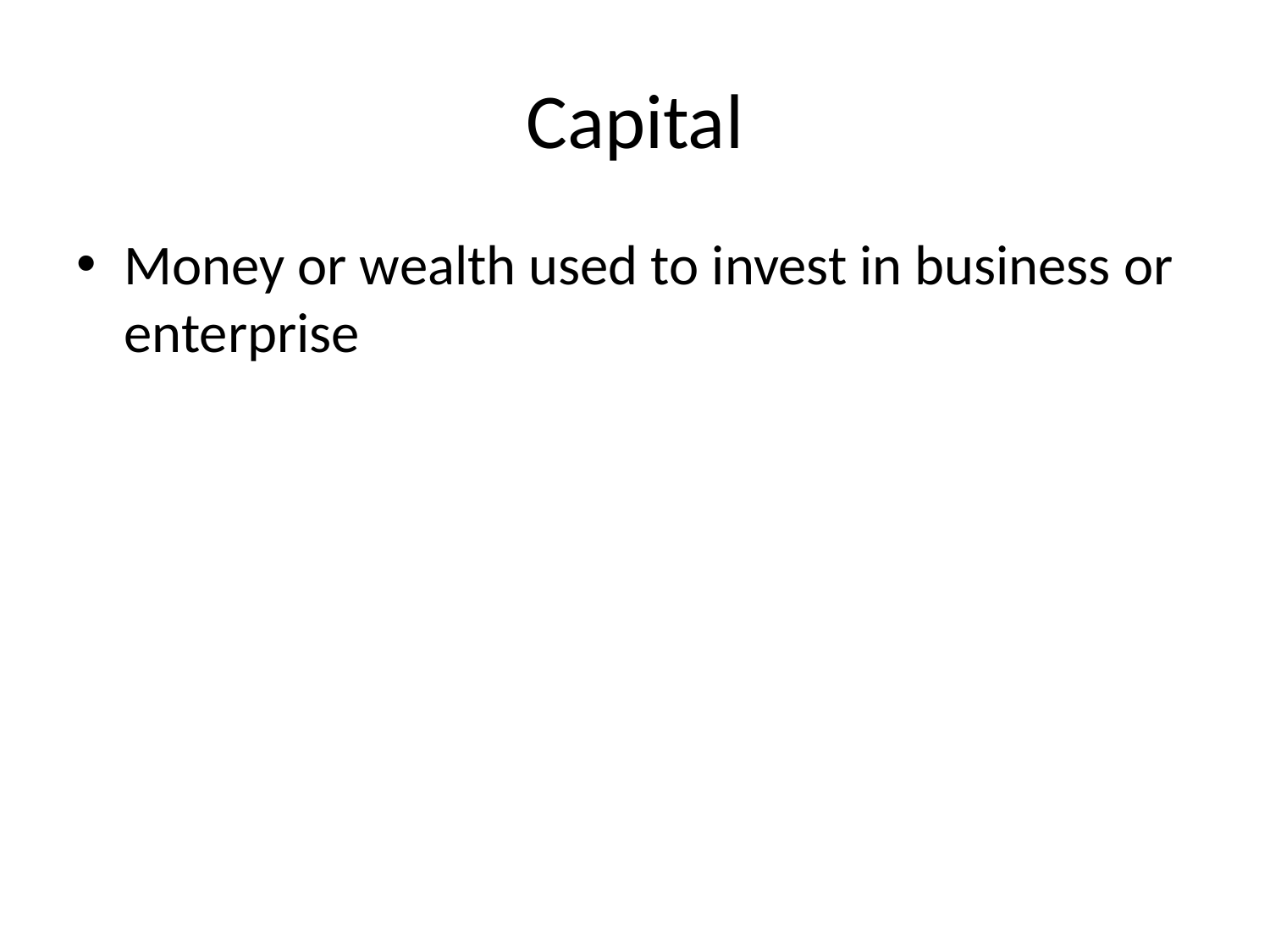

# Capital
Money or wealth used to invest in business or enterprise